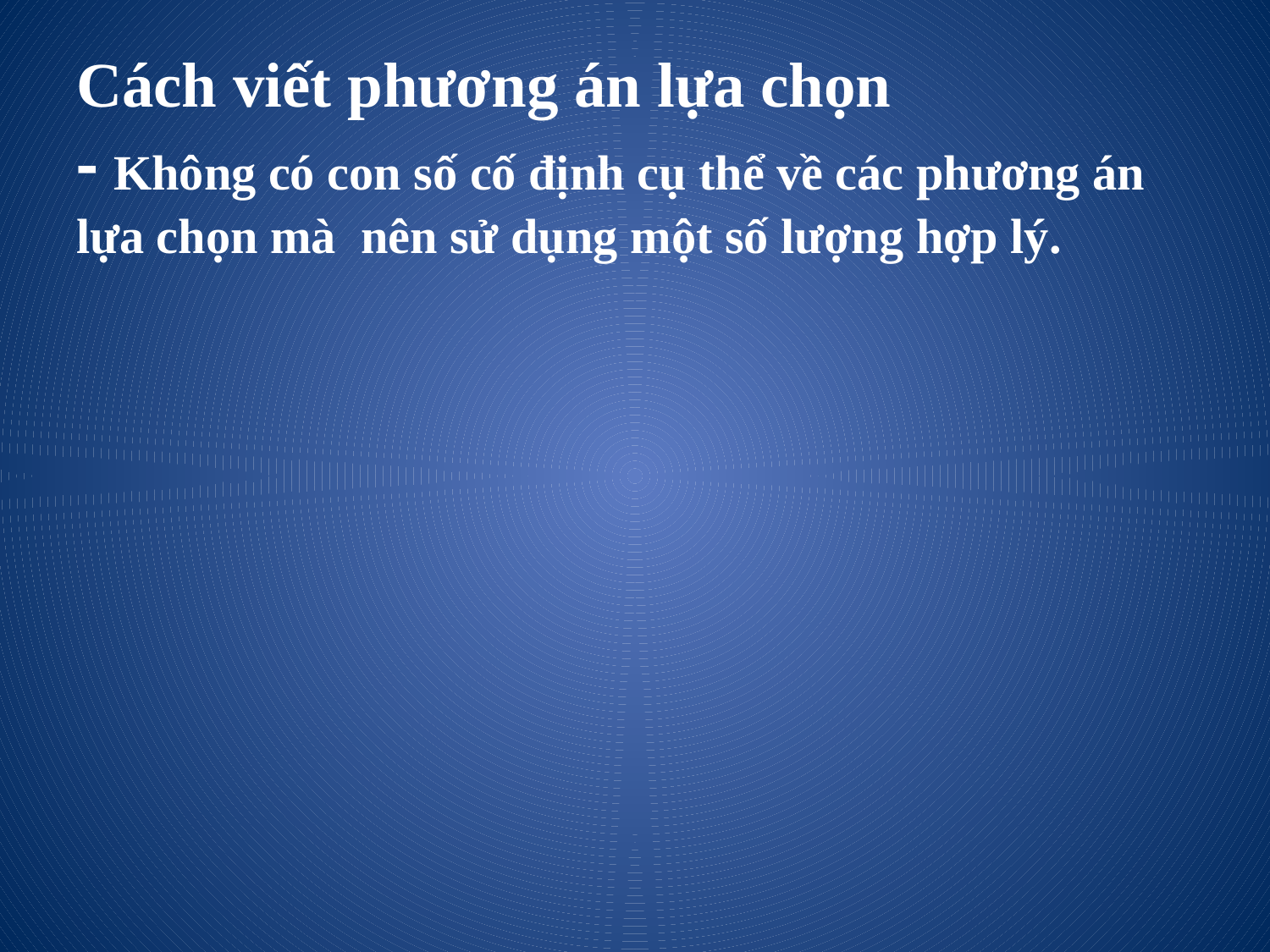

# Cách viết phương án lựa chọn - Không có con số cố định cụ thể về các phương án lựa chọn mà  nên sử dụng một số lượng hợp lý.